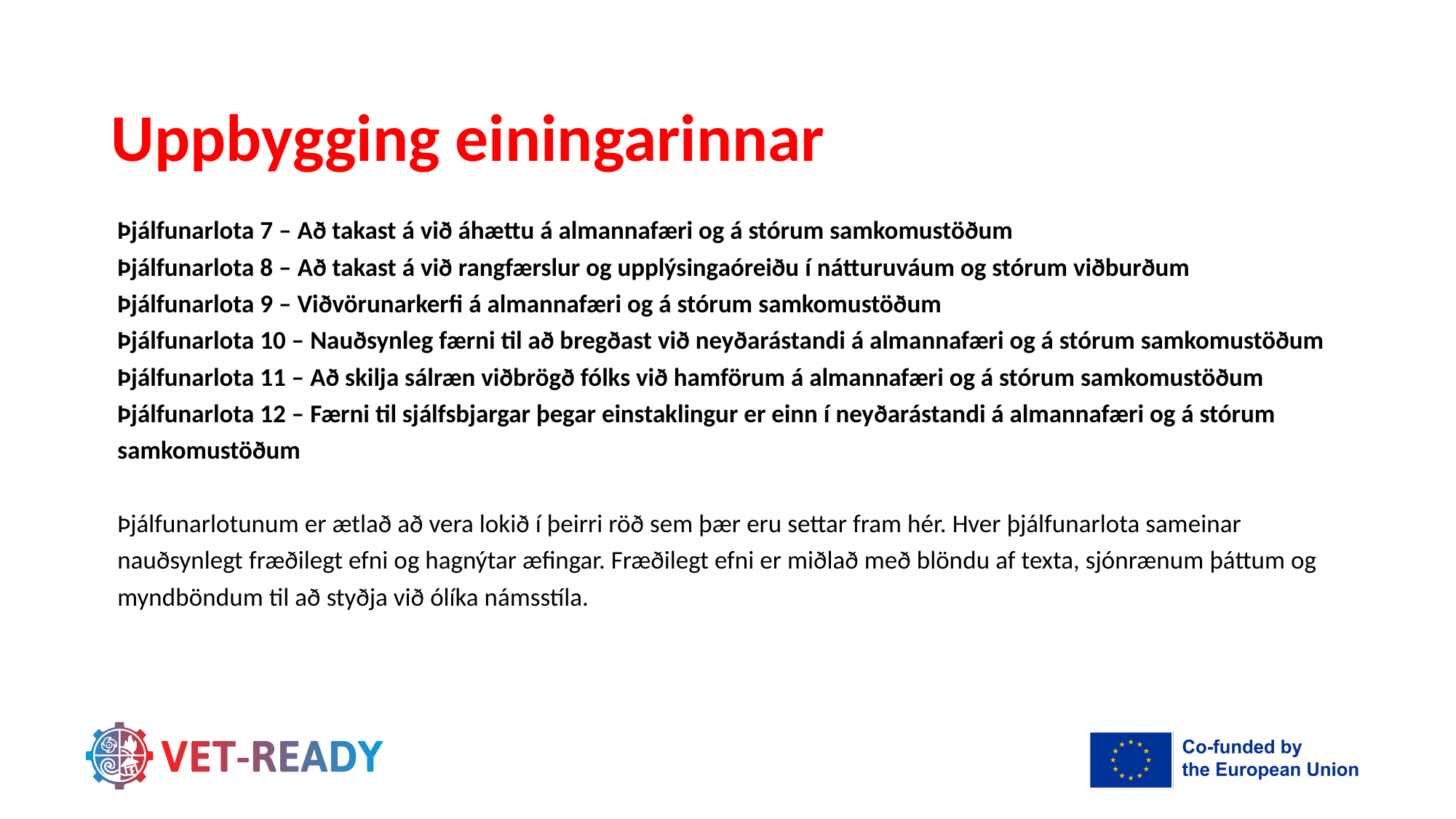

# Uppbygging einingarinnar
Þjálfunarlota 7 – Að takast á við áhættu á almannafæri og á stórum samkomustöðum
Þjálfunarlota 8 – Að takast á við rangfærslur og upplýsingaóreiðu í nátturuváum og stórum viðburðum
Þjálfunarlota 9 – Viðvörunarkerfi á almannafæri og á stórum samkomustöðum
Þjálfunarlota 10 – Nauðsynleg færni til að bregðast við neyðarástandi á almannafæri og á stórum samkomustöðum
Þjálfunarlota 11 – Að skilja sálræn viðbrögð fólks við hamförum á almannafæri og á stórum samkomustöðum
Þjálfunarlota 12 – Færni til sjálfsbjargar þegar einstaklingur er einn í neyðarástandi á almannafæri og á stórum samkomustöðum

Þjálfunarlotunum er ætlað að vera lokið í þeirri röð sem þær eru settar fram hér. Hver þjálfunarlota sameinar nauðsynlegt fræðilegt efni og hagnýtar æfingar. Fræðilegt efni er miðlað með blöndu af texta, sjónrænum þáttum og myndböndum til að styðja við ólíka námsstíla.